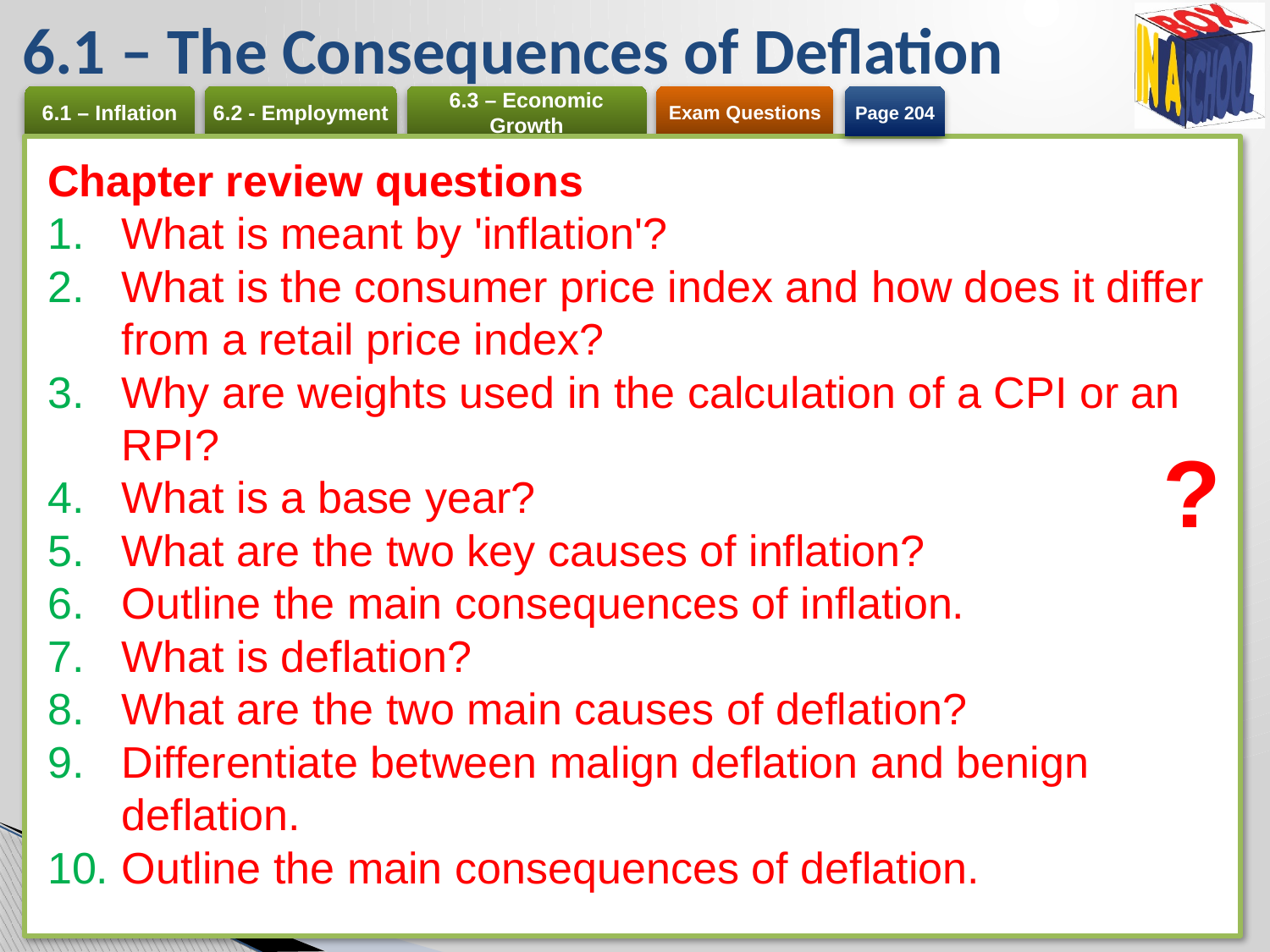

# 6.1 – The Consequences of Deflation
Page 204
Chapter review questions
What is meant by 'inflation'?
What is the consumer price index and how does it differ from a retail price index?
Why are weights used in the calculation of a CPI or an RPI?
What is a base year?
What are the two key causes of inflation?
Outline the main consequences of inflation.
What is deflation?
What are the two main causes of deflation?
Differentiate between malign deflation and benign deflation.
Outline the main consequences of deflation.
?